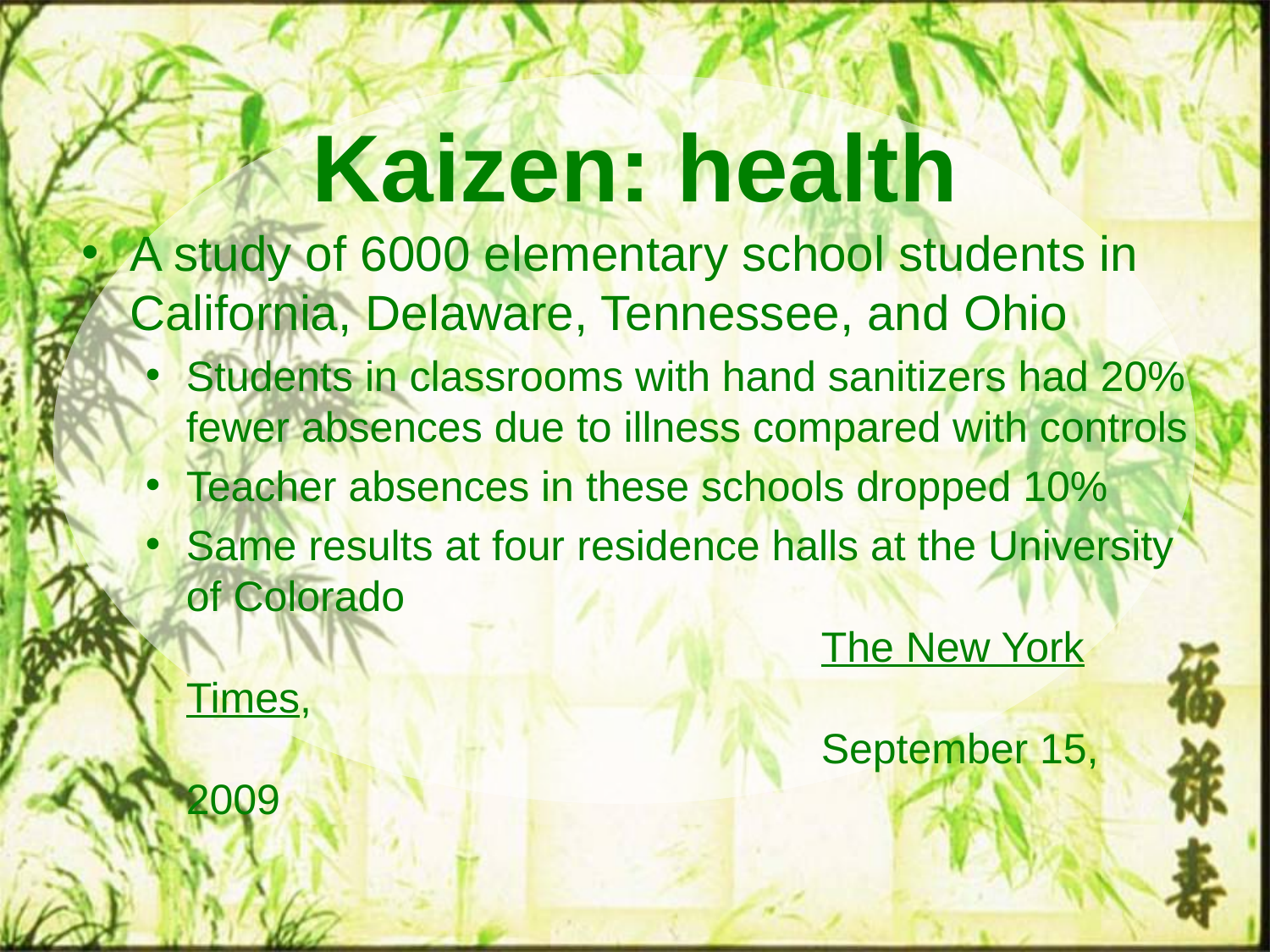

Kaizen: health
A study of 6000 elementary school students in California, Delaware, Tennessee, and Ohio
Students in classrooms with hand sanitizers had 20% fewer absences due to illness compared with controls
Teacher absences in these schools dropped 10%
Same results at four residence halls at the University of Colorado
					The New York Times,
					September 15, 2009